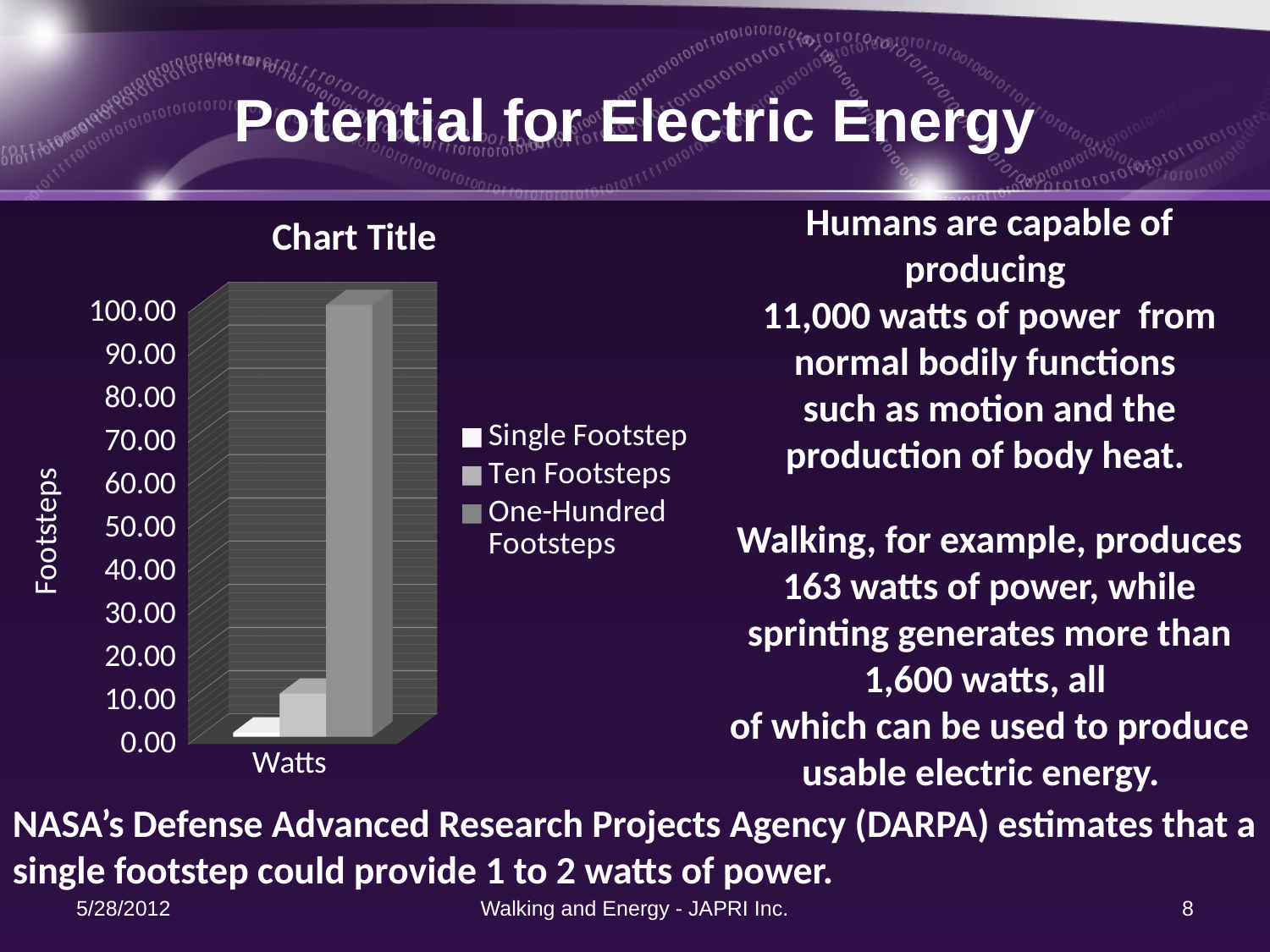

# Potential for Electric Energy

[unsupported chart]

Humans are capable of producing
11,000 watts of power  from normal bodily functions
such as motion and the production of body heat.
Walking, for example, produces 163 watts of power, while sprinting generates more than 1,600 watts, all
of which can be used to produce usable electric energy.
NASA’s Defense Advanced Research Projects Agency (DARPA) estimates that a single footstep could provide 1 to 2 watts of power.
5/28/2012
Walking and Energy - JAPRI Inc.
8